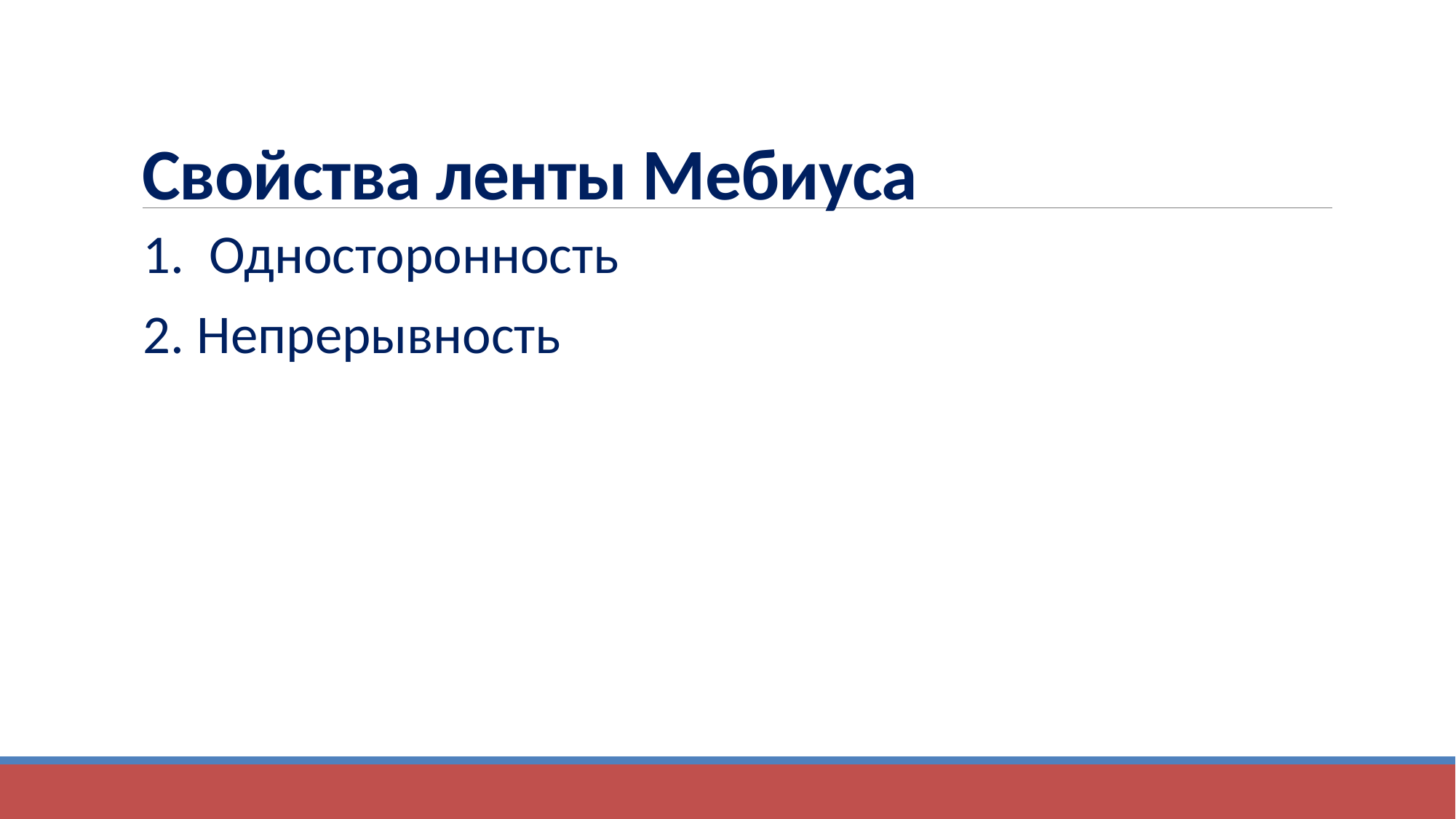

# Свойства ленты Мебиуса
1.  Односторонность
2. Непрерывность